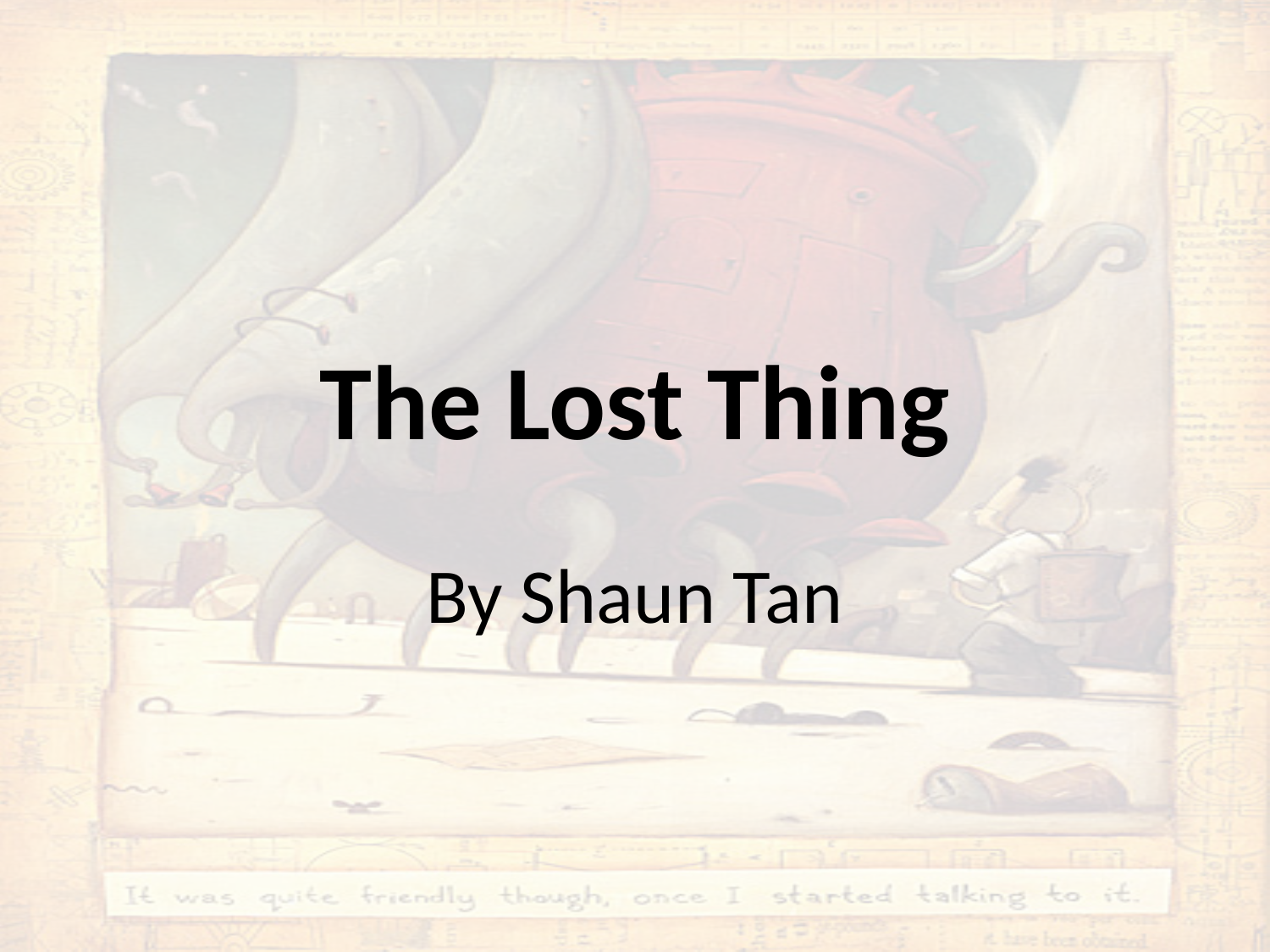

# The Lost Thing
By Shaun Tan